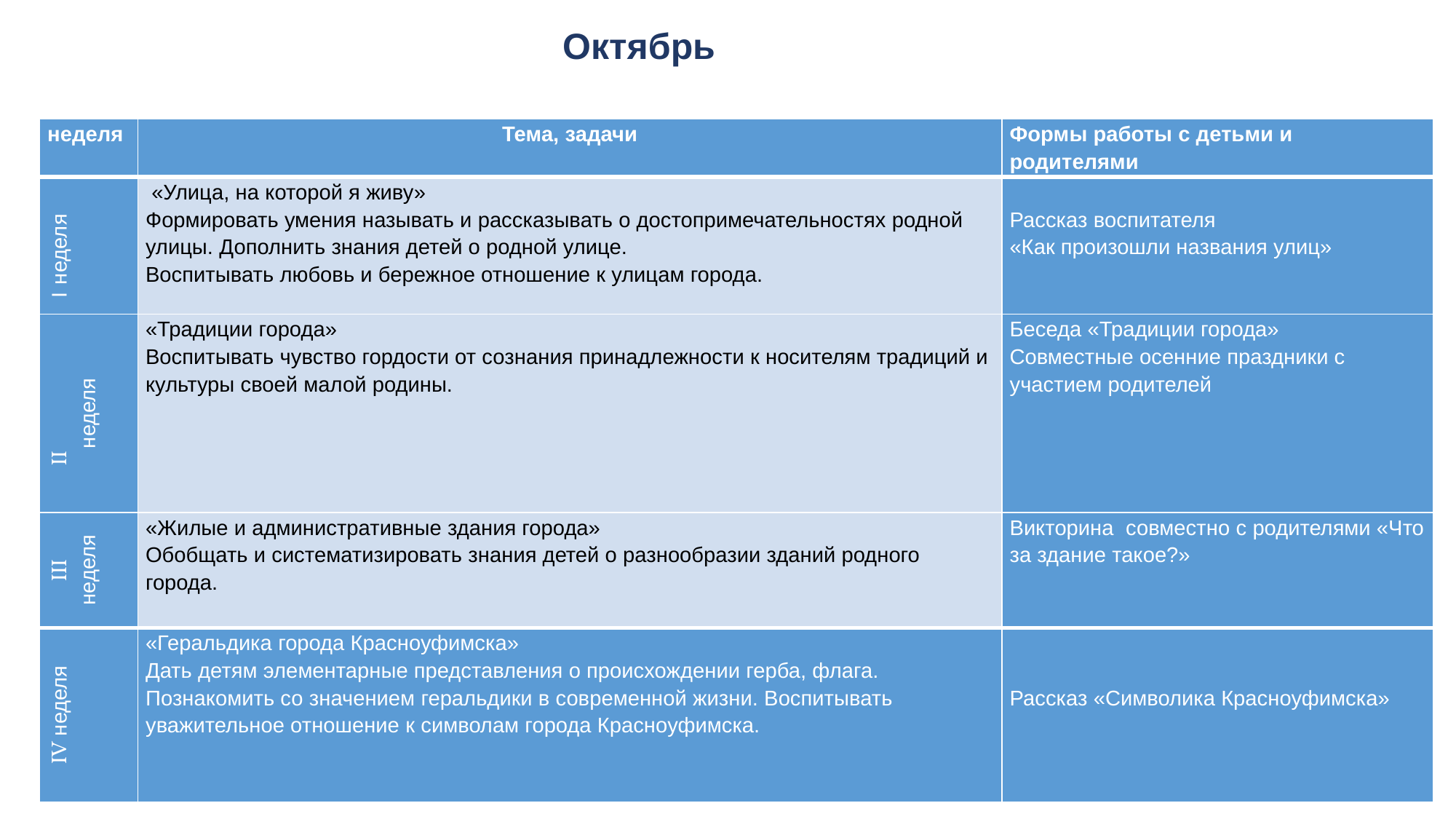

Октябрь
| неделя | Тема, задачи | Формы работы с детьми и родителями |
| --- | --- | --- |
| I неделя | «Улица, на которой я живу» Формировать умения называть и рассказывать о достопримечательностях родной улицы. Дополнить знания детей о родной улице. Воспитывать любовь и бережное отношение к улицам города. | Рассказ воспитателя «Как произошли названия улиц» |
| II неделя | «Традиции города» Воспитывать чувство гордости от сознания принадлежности к носителям традиций и культуры своей малой родины. | Беседа «Традиции города» Совместные осенние праздники с участием родителей |
| III неделя | «Жилые и административные здания города» Обобщать и систематизировать знания детей о разнообразии зданий родного города. | Викторина совместно с родителями «Что за здание такое?» |
| IV неделя | «Геральдика города Красноуфимска» Дать детям элементарные представления о происхождении герба, флага. Познакомить со значением геральдики в современной жизни. Воспитывать уважительное отношение к символам города Красноуфимска. | Рассказ «Символика Красноуфимска» |